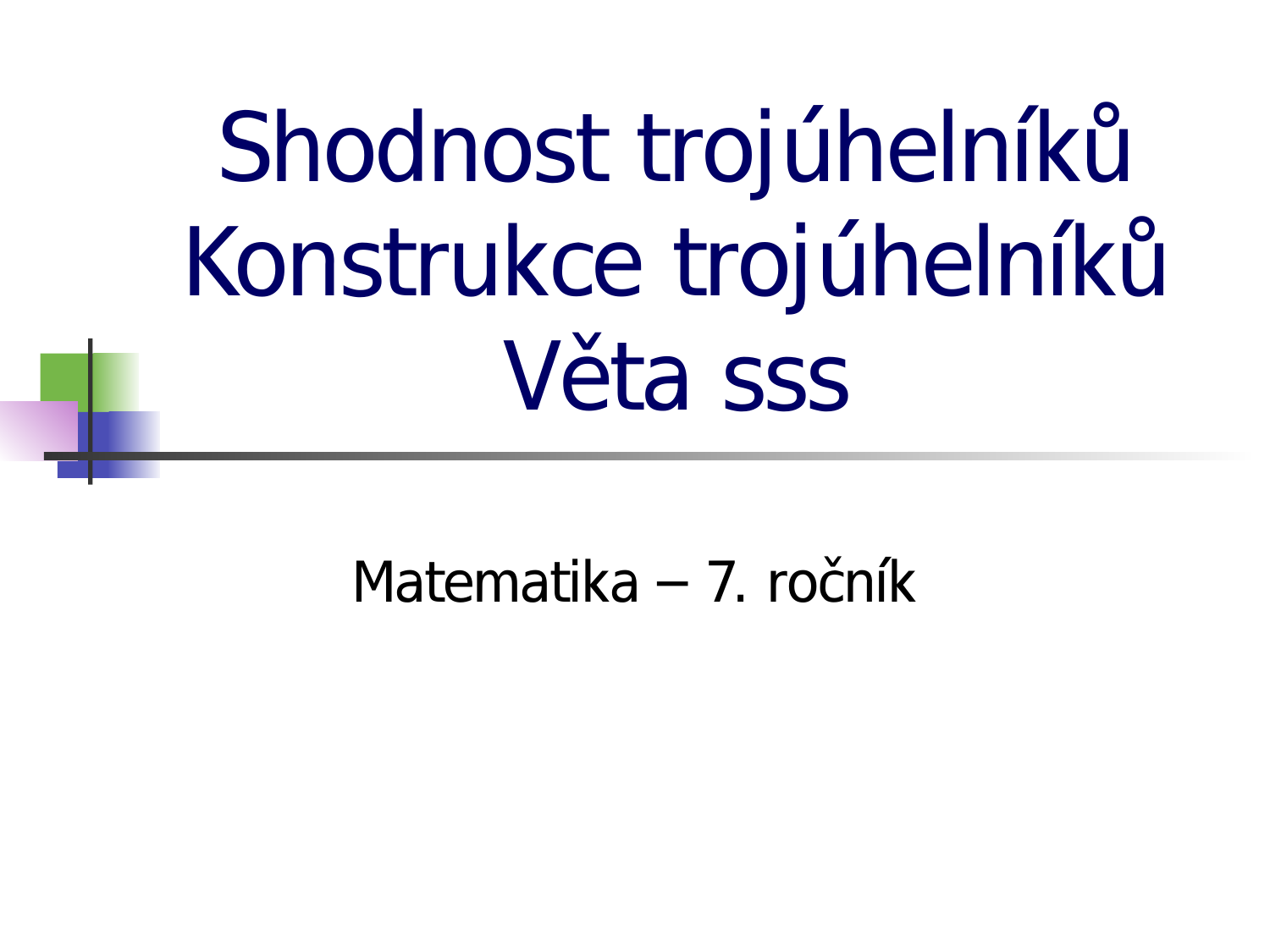

# Shodnost trojúhelníků Konstrukce trojúhelníků Věta sss
Matematika – 7. ročník